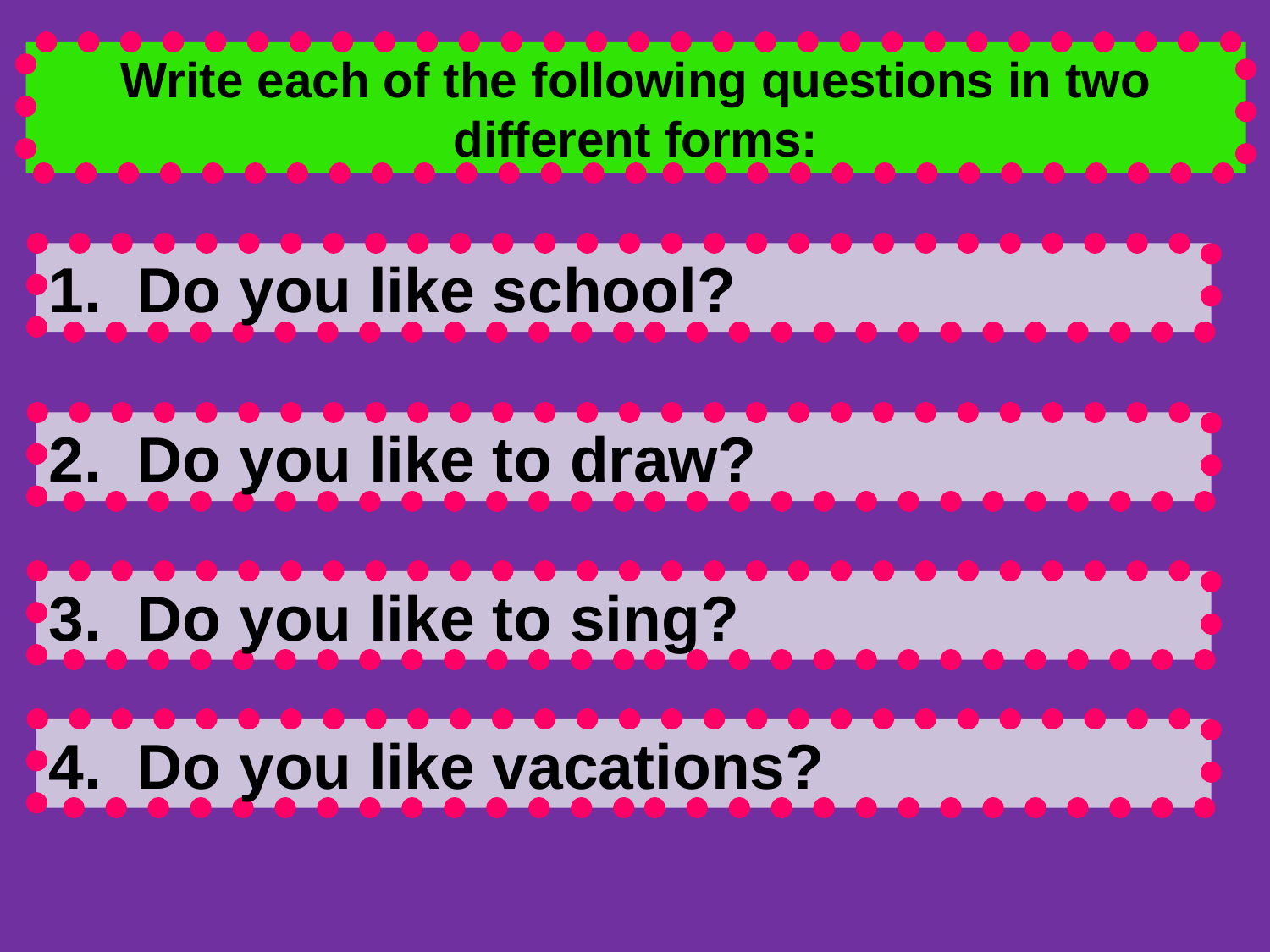

Write each of the following questions in two different forms:
1.  Do you like school?
2.  Do you like to draw?
3.  Do you like to sing?
4.  Do you like vacations?